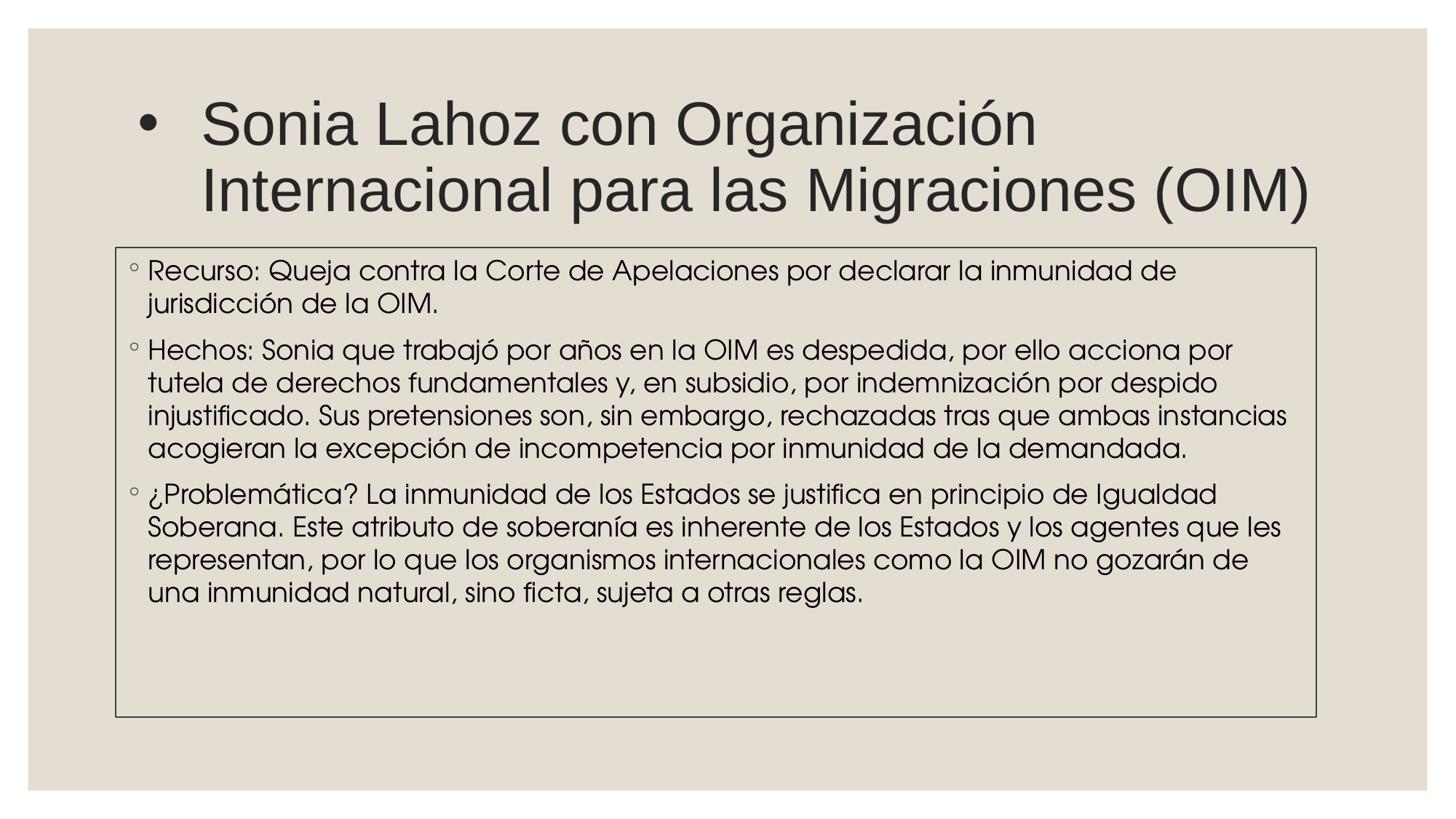

# Sonia Lahoz con Organización Internacional para las Migraciones (OIM)
Recurso: Queja contra la Corte de Apelaciones por declarar la inmunidad de jurisdicción de la OIM.
Hechos: Sonia que trabajó por años en la OIM es despedida, por ello acciona por tutela de derechos fundamentales y, en subsidio, por indemnización por despido injustificado. Sus pretensiones son, sin embargo, rechazadas tras que ambas instancias acogieran la excepción de incompetencia por inmunidad de la demandada.
¿Problemática? La inmunidad de los Estados se justifica en principio de Igualdad Soberana. Este atributo de soberanía es inherente de los Estados y los agentes que les representan, por lo que los organismos internacionales como la OIM no gozarán de una inmunidad natural, sino ficta, sujeta a otras reglas.